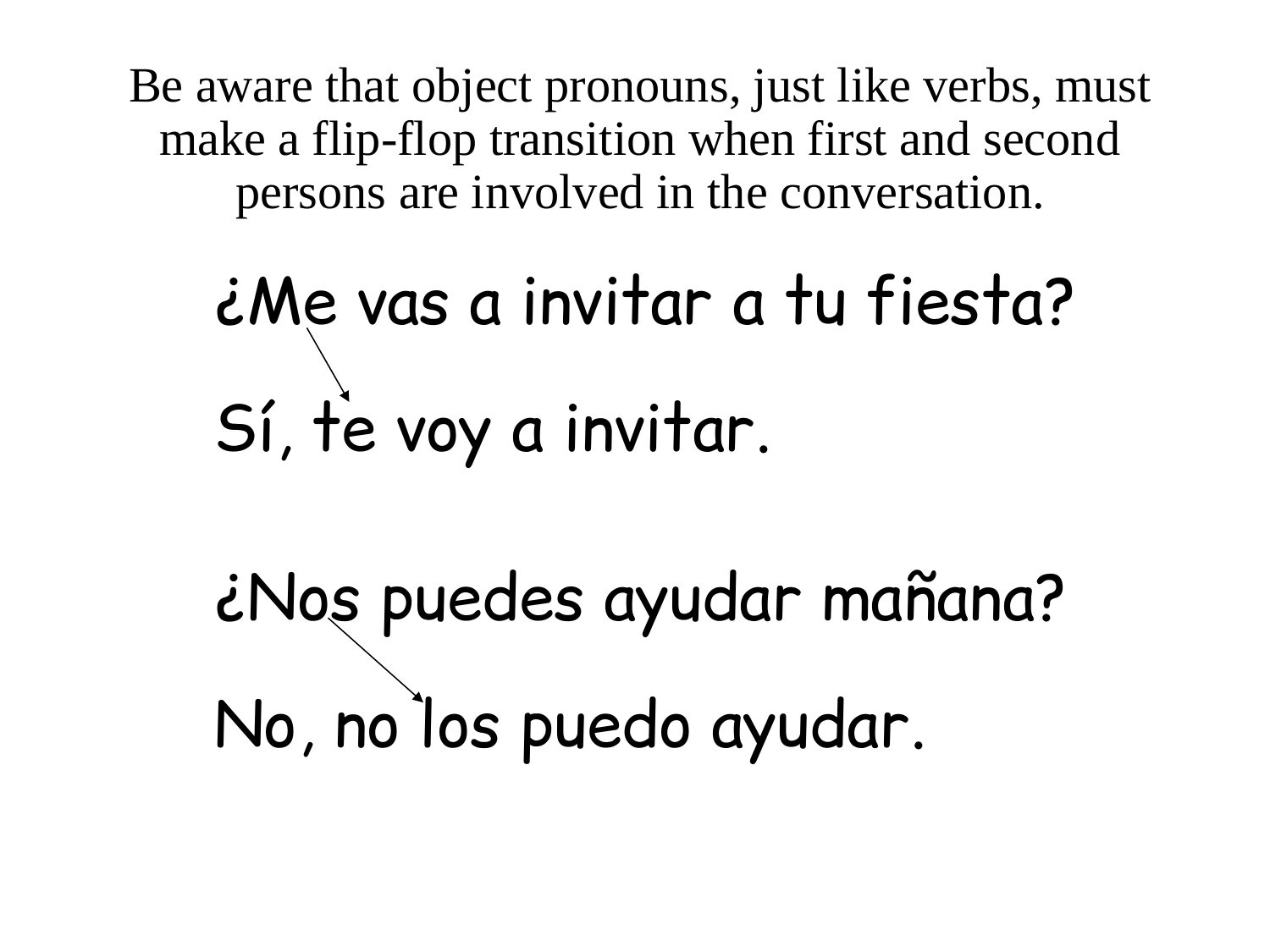

Be aware that object pronouns, just like verbs, must make a flip-flop transition when first and second persons are involved in the conversation.
¿Me vas a invitar a tu fiesta?

Sí, te voy a invitar.
¿Nos puedes ayudar mañana?

No, no los puedo ayudar.